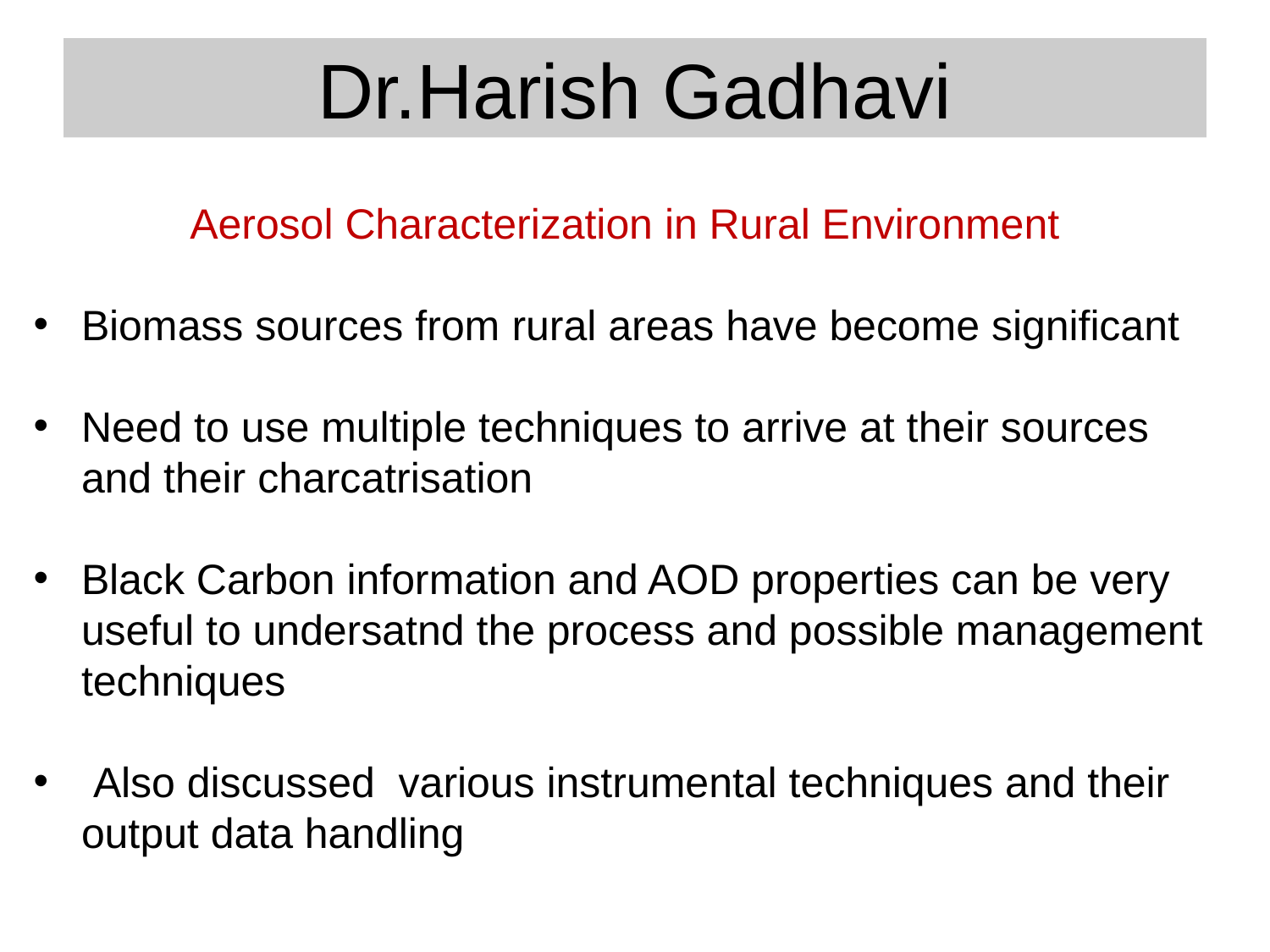

# Dr.Harish Gadhavi
 Aerosol Characterization in Rural Environment

Biomass sources from rural areas have become significant

Need to use multiple techniques to arrive at their sources and their charcatrisation

Black Carbon information and AOD properties can be very useful to undersatnd the process and possible management techniques

 Also discussed  various instrumental techniques and their output data handling